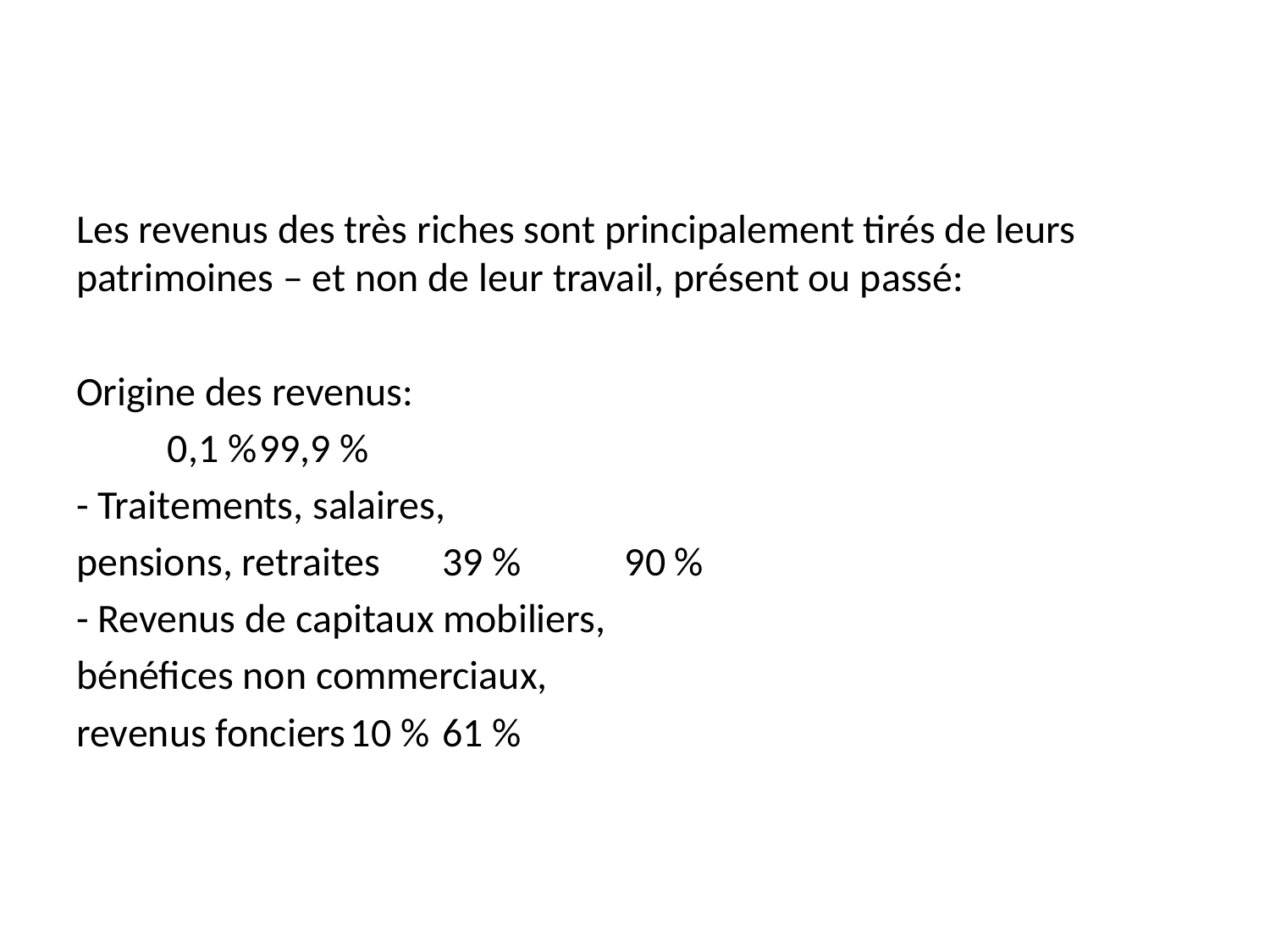

#
Les revenus des très riches sont principalement tirés de leurs patrimoines – et non de leur travail, présent ou passé:

Origine des revenus:
					0,1 %		99,9 %
- Traitements, salaires,
pensions, retraites  			39 %		90 %
- Revenus de capitaux mobiliers,
bénéfices non commerciaux,
revenus fonciers			10 %		61 %